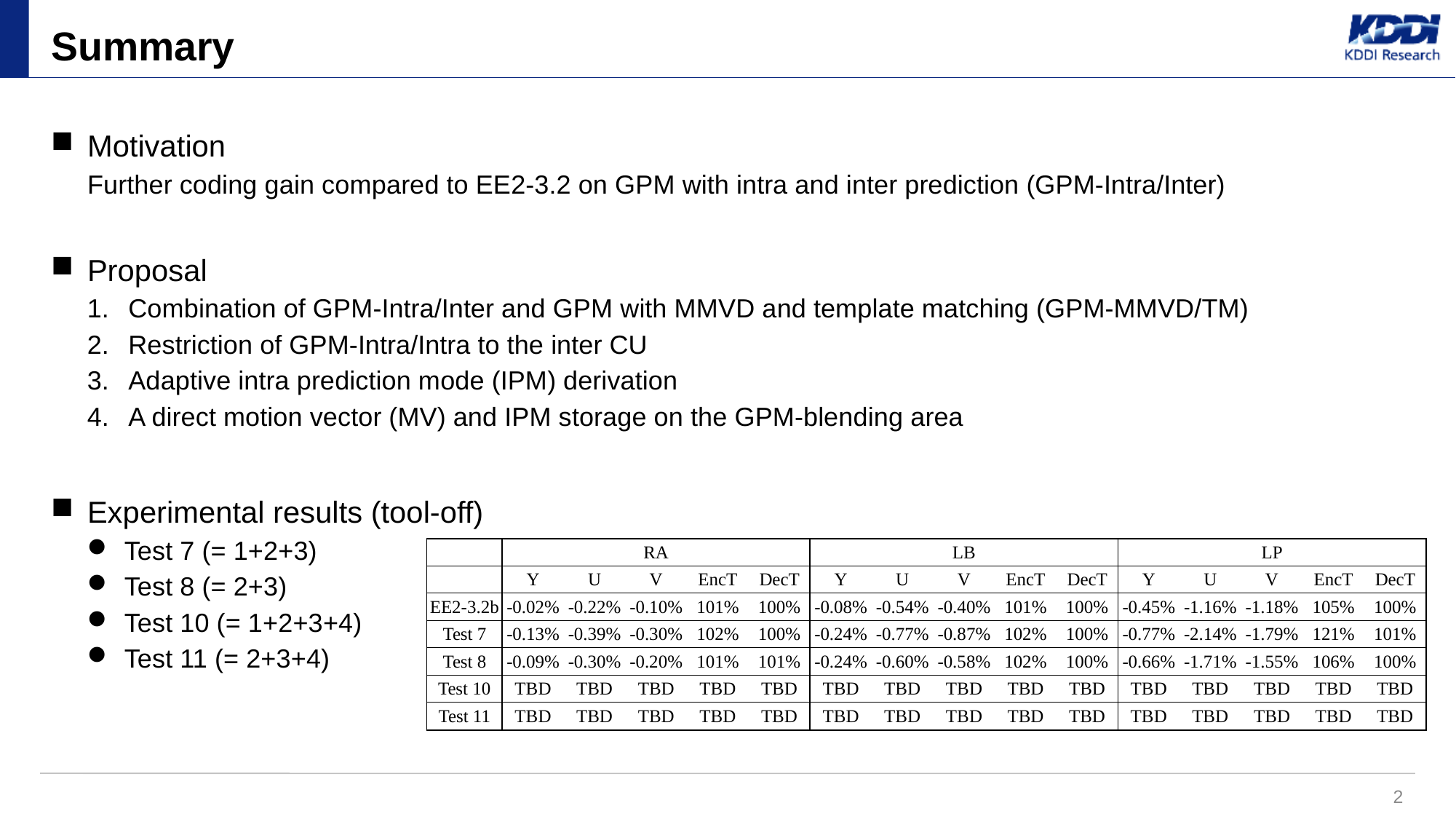

# Summary
Motivation
Further coding gain compared to EE2-3.2 on GPM with intra and inter prediction (GPM-Intra/Inter)

Proposal
Combination of GPM-Intra/Inter and GPM with MMVD and template matching (GPM-MMVD/TM)
Restriction of GPM-Intra/Intra to the inter CU
Adaptive intra prediction mode (IPM) derivation
A direct motion vector (MV) and IPM storage on the GPM-blending area

Experimental results (tool-off)
Test 7 (= 1+2+3)
Test 8 (= 2+3)
Test 10 (= 1+2+3+4)
Test 11 (= 2+3+4)

|  |  |  | RA |  |  |  |  | LB |  |  |  |  | LP |  |  |
| --- | --- | --- | --- | --- | --- | --- | --- | --- | --- | --- | --- | --- | --- | --- | --- |
|  | Y | U | V | EncT | DecT | Y | U | V | EncT | DecT | Y | U | V | EncT | DecT |
| EE2-3.2b | -0.02% | -0.22% | -0.10% | 101% | 100% | -0.08% | -0.54% | -0.40% | 101% | 100% | -0.45% | -1.16% | -1.18% | 105% | 100% |
| Test 7 | -0.13% | -0.39% | -0.30% | 102% | 100% | -0.24% | -0.77% | -0.87% | 102% | 100% | -0.77% | -2.14% | -1.79% | 121% | 101% |
| Test 8 | -0.09% | -0.30% | -0.20% | 101% | 101% | -0.24% | -0.60% | -0.58% | 102% | 100% | -0.66% | -1.71% | -1.55% | 106% | 100% |
| Test 10 | TBD | TBD | TBD | TBD | TBD | TBD | TBD | TBD | TBD | TBD | TBD | TBD | TBD | TBD | TBD |
| Test 11 | TBD | TBD | TBD | TBD | TBD | TBD | TBD | TBD | TBD | TBD | TBD | TBD | TBD | TBD | TBD |
2